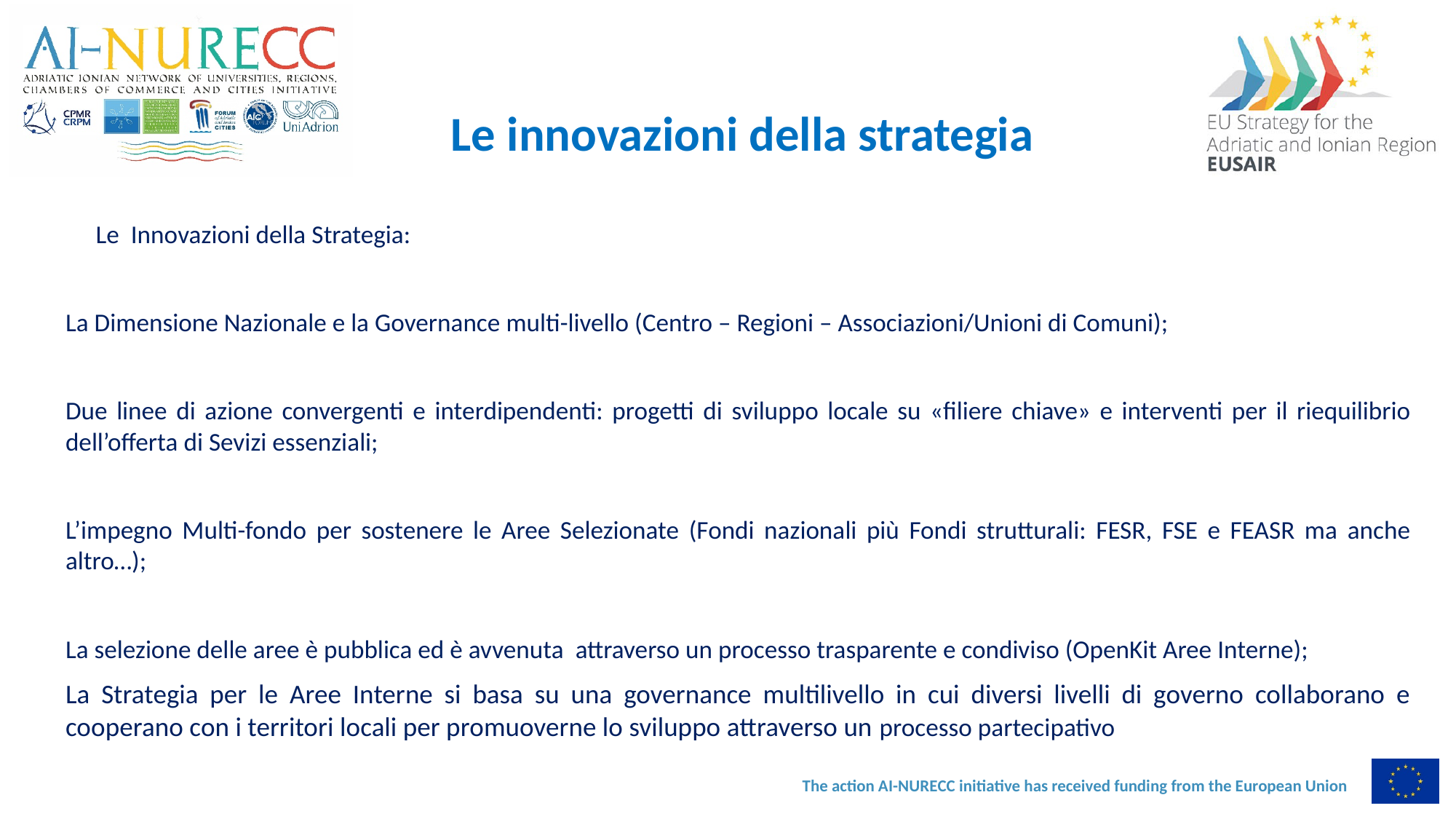

# Le innovazioni della strategia
Le  Innovazioni della Strategia:

La Dimensione Nazionale e la Governance multi-livello (Centro – Regioni – Associazioni/Unioni di Comuni);

Due linee di azione convergenti e interdipendenti: progetti di sviluppo locale su «filiere chiave» e interventi per il riequilibrio dell’offerta di Sevizi essenziali;

L’impegno Multi-fondo per sostenere le Aree Selezionate (Fondi nazionali più Fondi strutturali: FESR, FSE e FEASR ma anche altro…);

La selezione delle aree è pubblica ed è avvenuta  attraverso un processo trasparente e condiviso (OpenKit Aree Interne);
La Strategia per le Aree Interne si basa su una governance multilivello in cui diversi livelli di governo collaborano e cooperano con i territori locali per promuoverne lo sviluppo attraverso un processo partecipativo